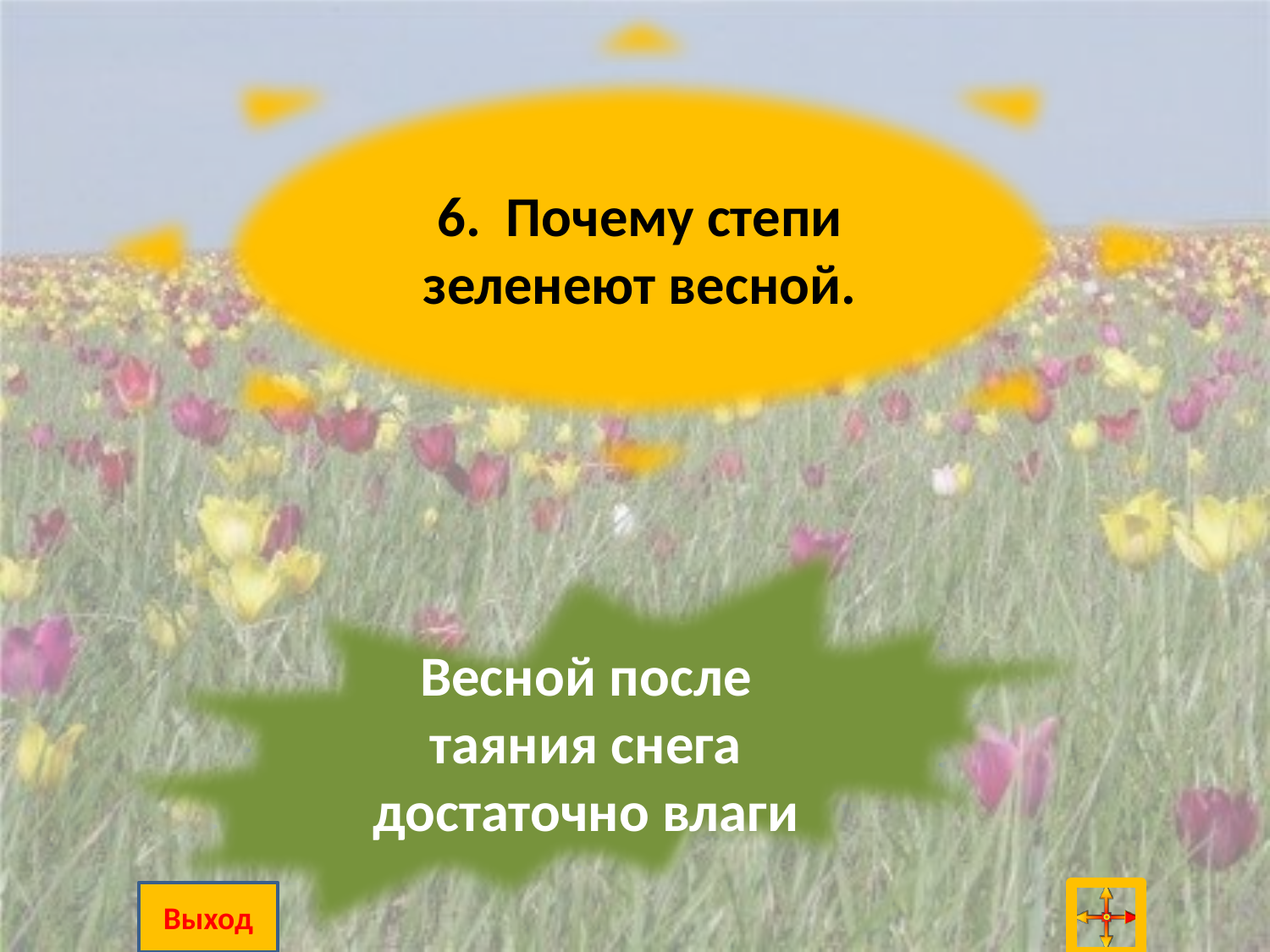

6.  Почему степи зеленеют весной.
Весной после таяния снега достаточно влаги
Выход